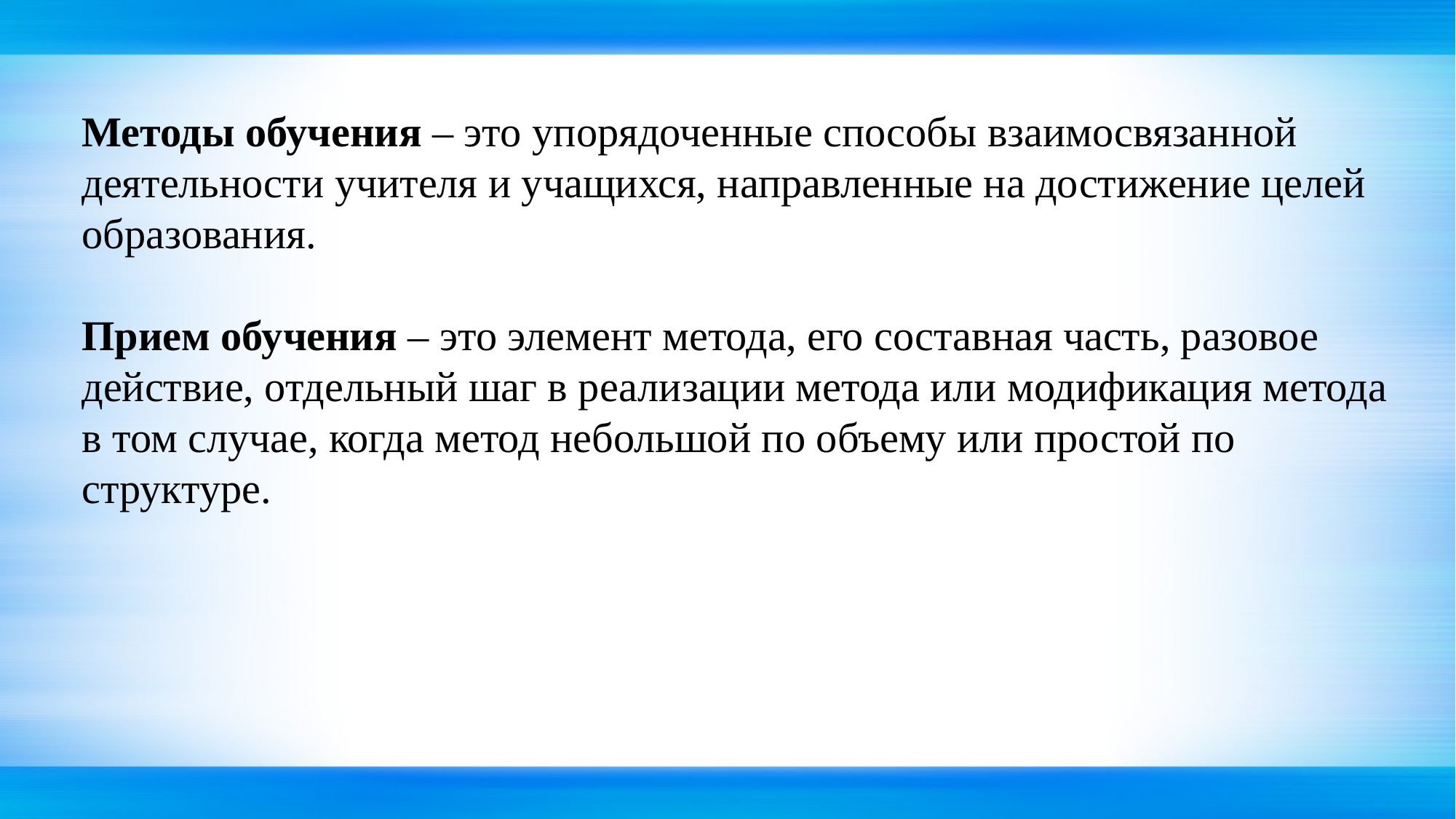

Методы обучения – это упорядоченные способы взаимосвязанной деятельности учителя и учащихся, направленные на достижение целей образования.
Прием обучения – это элемент метода, его составная часть, разовое действие, отдельный шаг в реализации метода или модификация метода в том случае, когда метод небольшой по объему или простой по структуре.